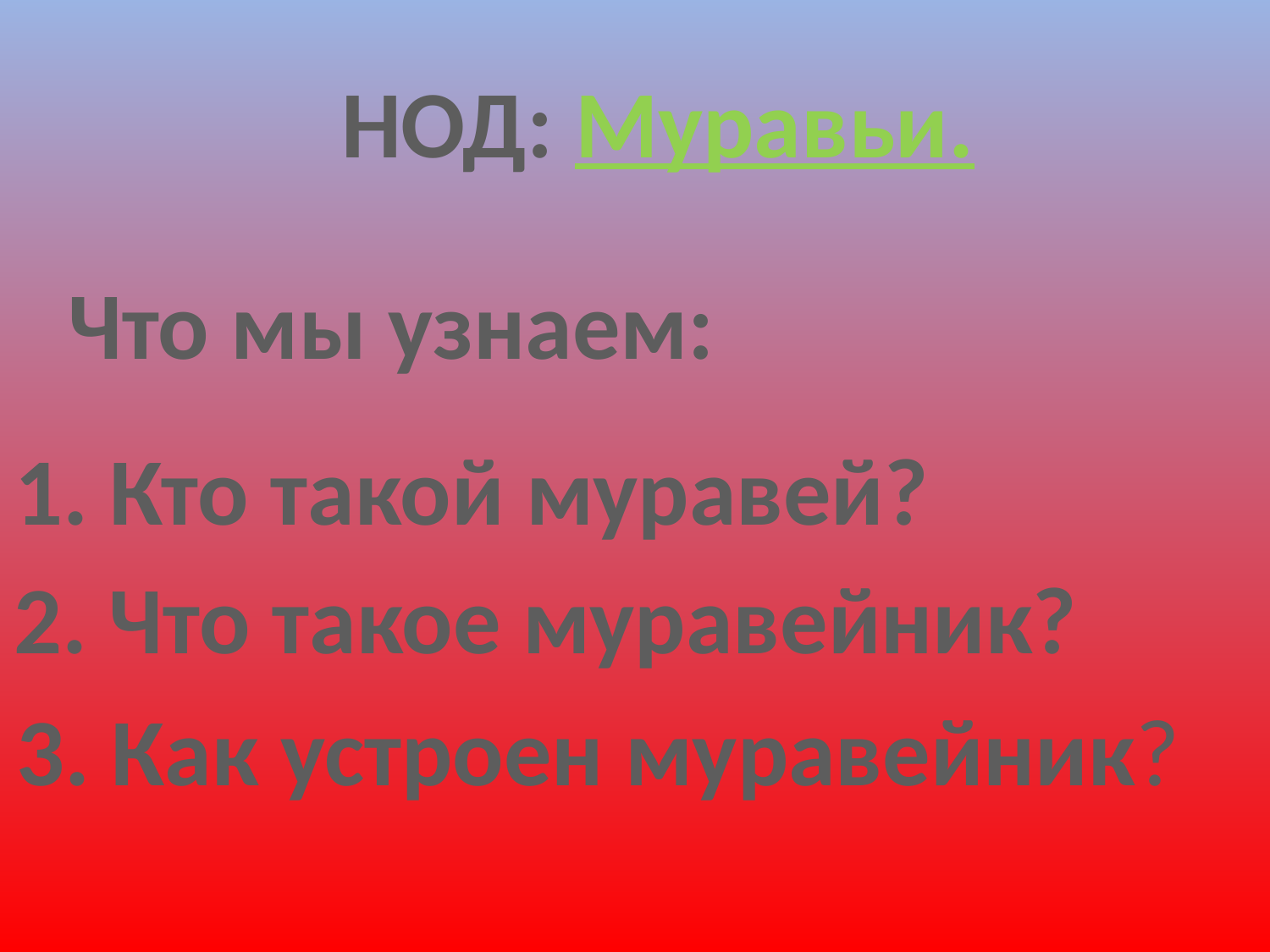

НОД: Муравьи.
Что мы узнаем:
1. Кто такой муравей?
2. Что такое муравейник?

3. Как устроен муравейник?